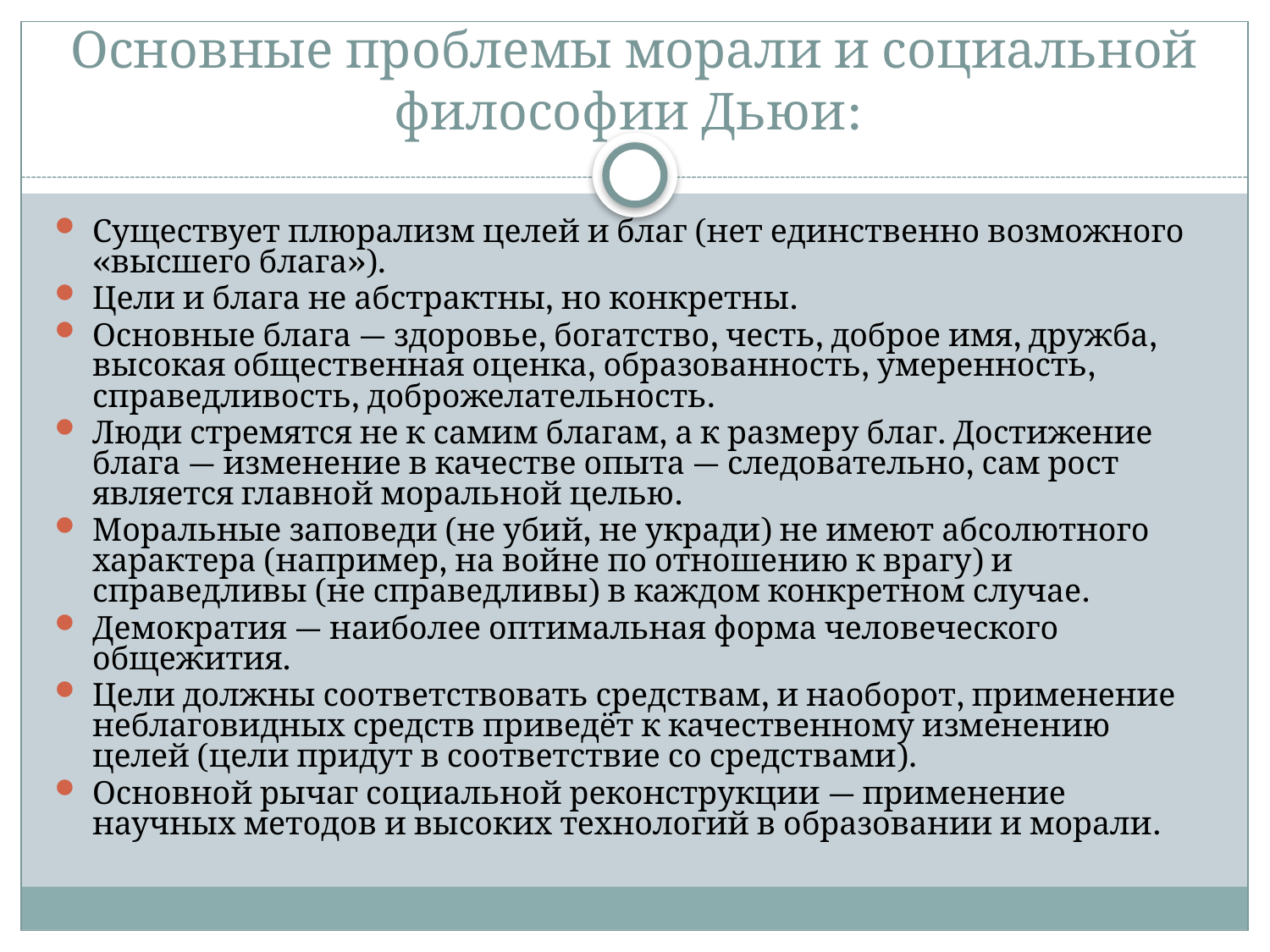

Основные проблемы морали и социальной философии Дьюи:
Существует плюрализм целей и благ (нет единственно возможного «высшего блага»).
Цели и блага не абстрактны, но конкретны.
Основные блага — здоровье, богатство, честь, доброе имя, дружба, высокая общественная оценка, образованность, умеренность, справедливость, доброжелательность.
Люди стремятся не к самим благам, а к размеру благ. Достижение блага — изменение в качестве опыта — следовательно, сам рост является главной моральной целью.
Моральные заповеди (не убий, не укради) не имеют абсолютного характера (например, на войне по отношению к врагу) и справедливы (не справедливы) в каждом конкретном случае.
Демократия — наиболее оптимальная форма человеческого общежития.
Цели должны соответствовать средствам, и наоборот, применение неблаговидных средств приведёт к качественному изменению целей (цели придут в соответствие со средствами).
Основной рычаг социальной реконструкции — применение научных методов и высоких технологий в образовании и морали.